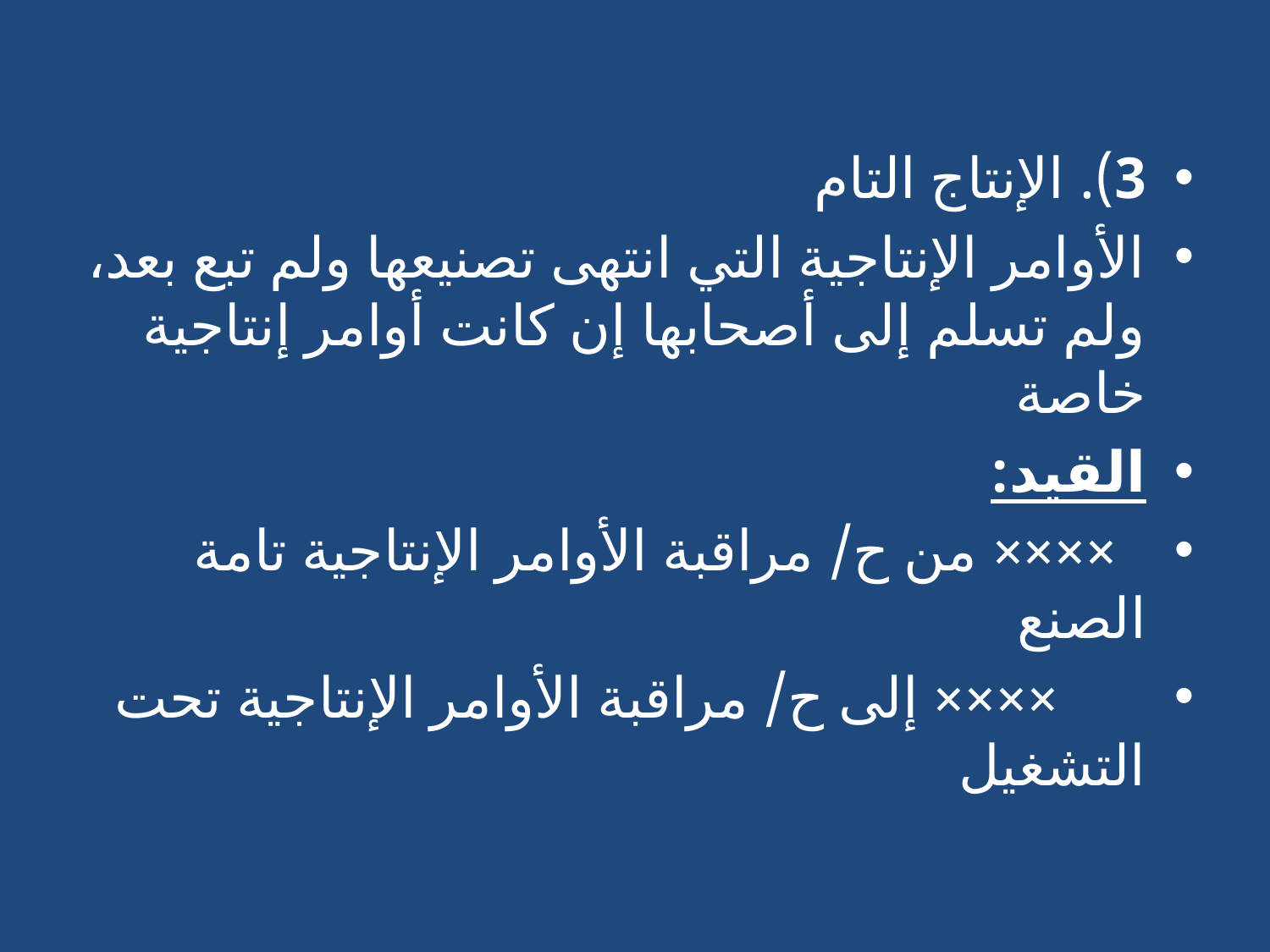

#
3). الإنتاج التام
الأوامر الإنتاجية التي انتهى تصنيعها ولم تبع بعد، ولم تسلم إلى أصحابها إن كانت أوامر إنتاجية خاصة
القيد:
  ×××× من ح/ مراقبة الأوامر الإنتاجية تامة الصنع
      ×××× إلى ح/ مراقبة الأوامر الإنتاجية تحت التشغيل